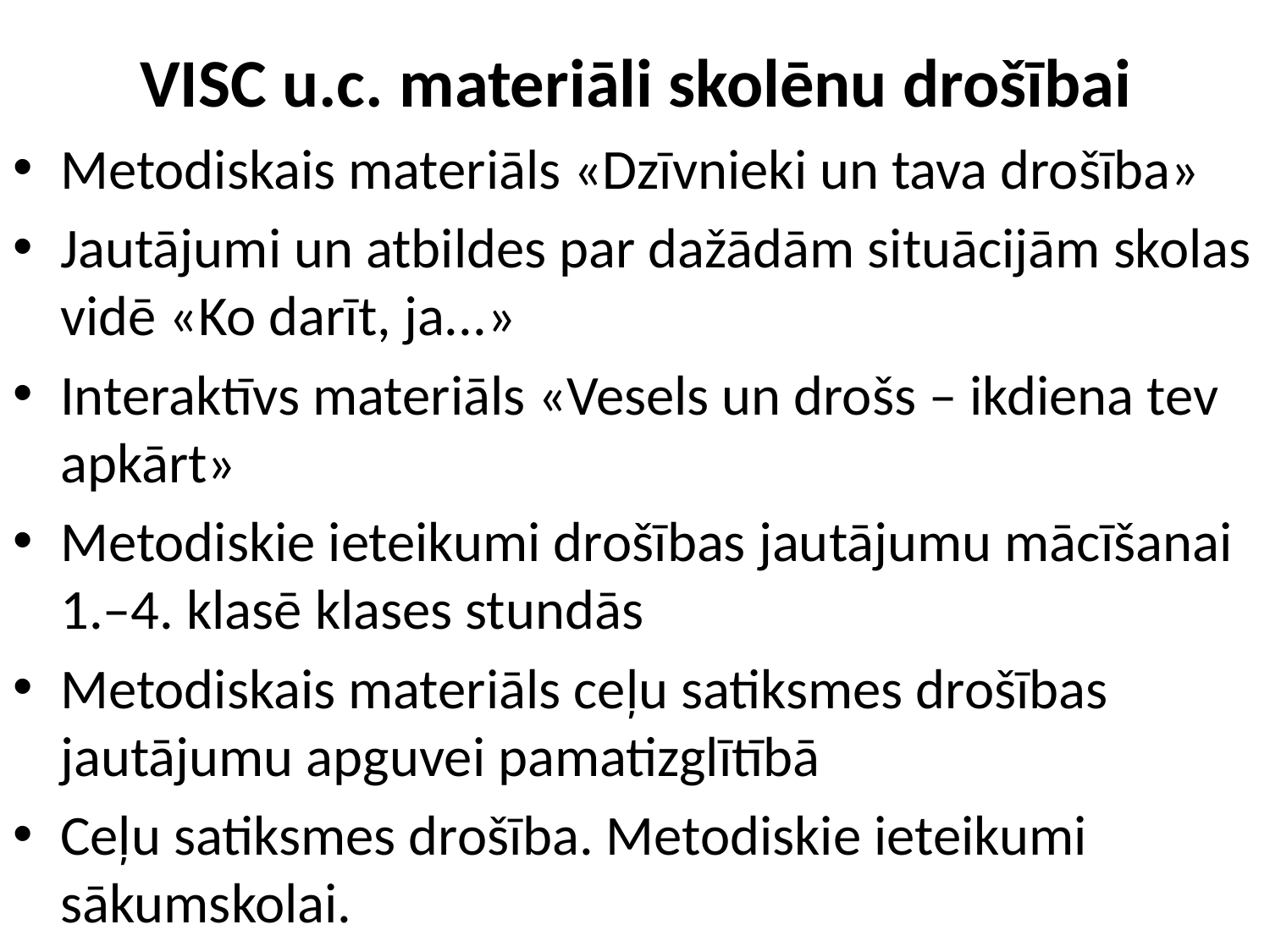

# VISC u.c. materiāli skolēnu drošībai
Metodiskais materiāls «Dzīvnieki un tava drošība»
Jautājumi un atbildes par dažādām situācijām skolas vidē «Ko darīt, ja...»
Interaktīvs materiāls «Vesels un drošs – ikdiena tev apkārt»
Metodiskie ieteikumi drošības jautājumu mācīšanai 1.–4. klasē klases stundās
Metodiskais materiāls ceļu satiksmes drošības jautājumu apguvei pamatizglītībā
Ceļu satiksmes drošība. Metodiskie ieteikumi sākumskolai.